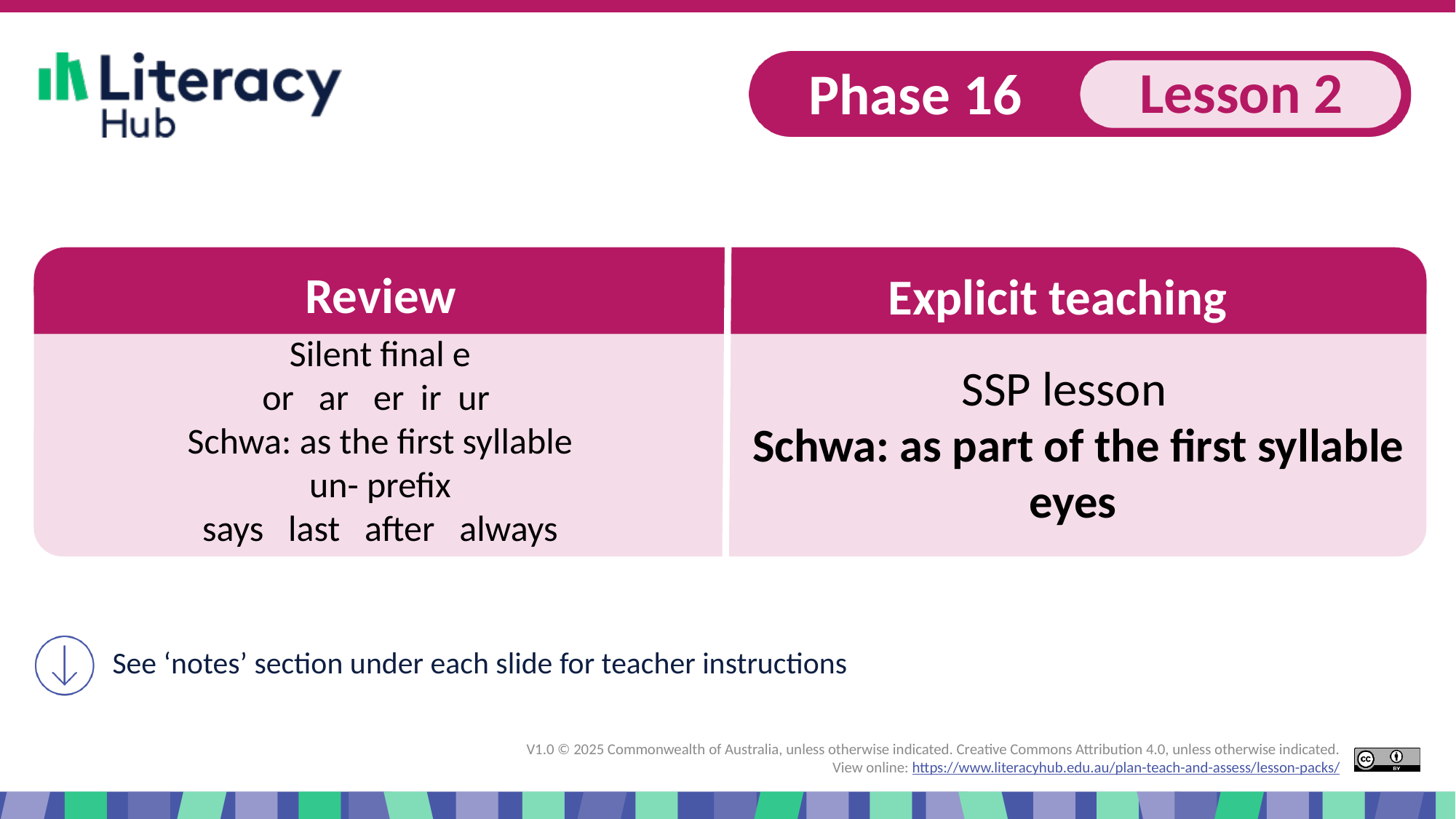

Slide 1 Explicit teaching Phase 16, lesson 2 Schwa: as part of the first syllable
Silent final e
or   ar   er  ir  ur
Schwa: as the first syllable
un- prefix
says   last   after   always
Schwa: as part of the first syllable
eyes